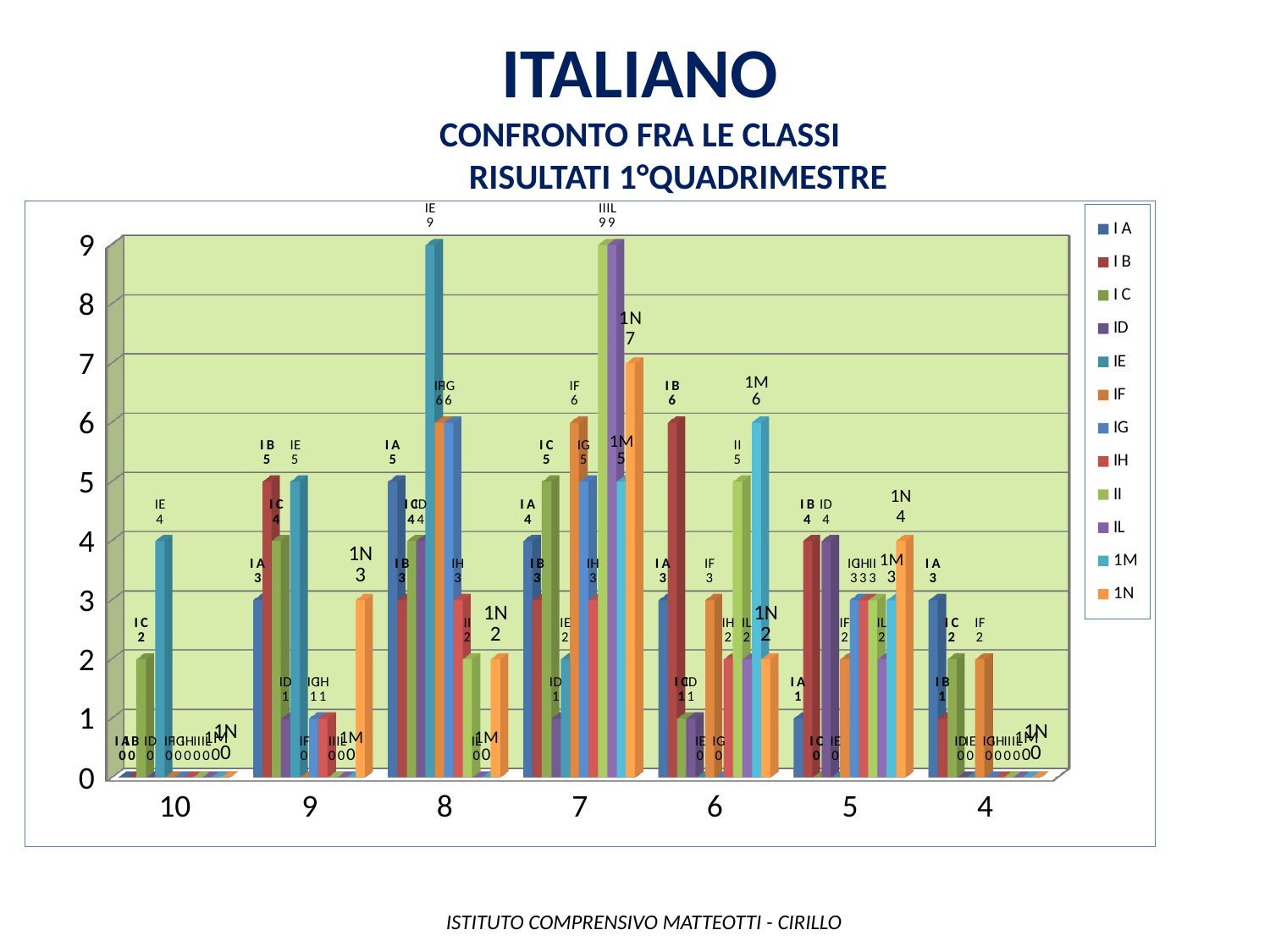

ITALIANO
Confronto fra le classi
                                   Risultati 1°quadrimestre

[unsupported chart]

 ISTITUTO COMPRENSIVO MATTEOTTI - CIRILLO